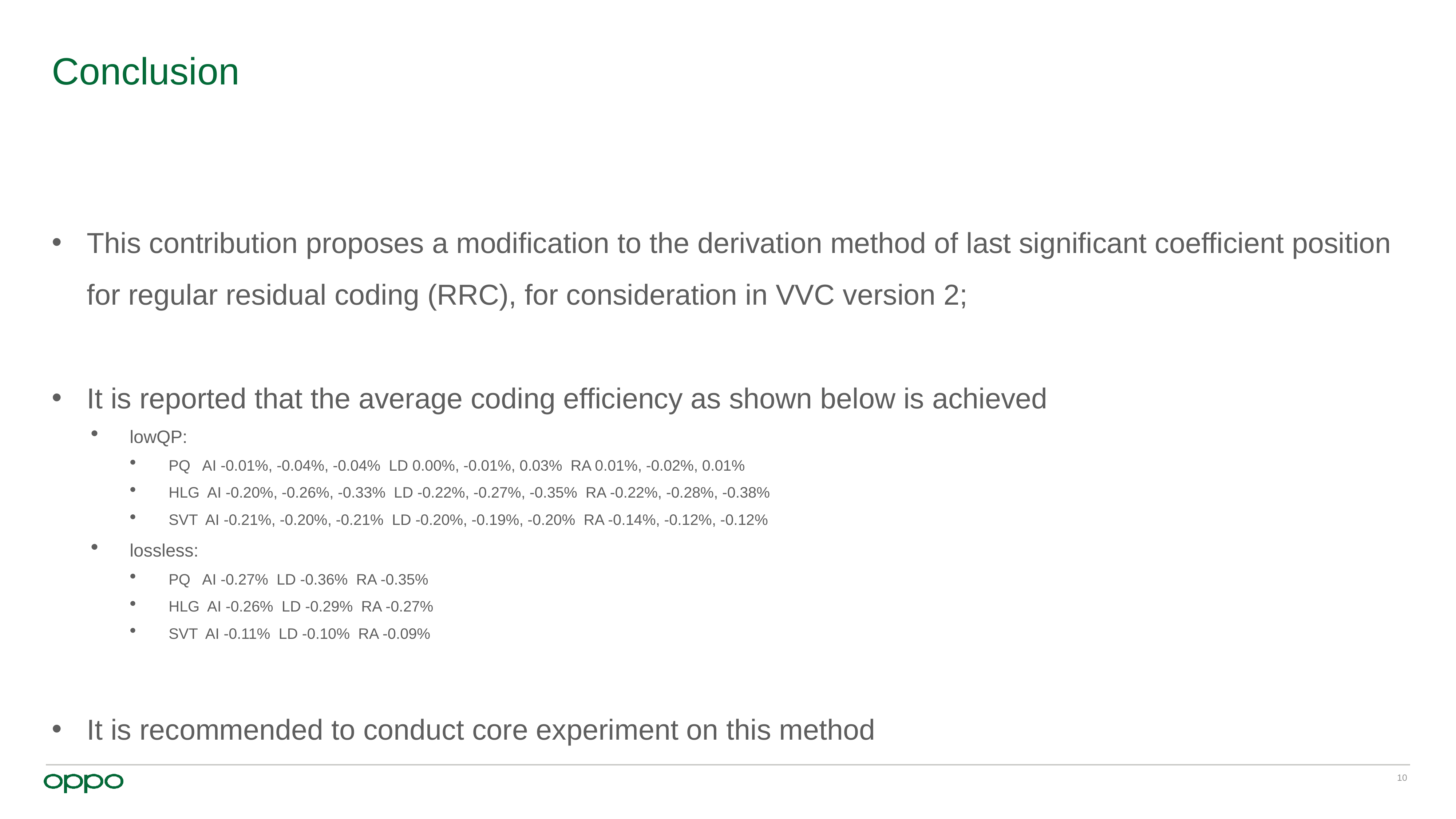

# Conclusion
This contribution proposes a modification to the derivation method of last significant coefficient position for regular residual coding (RRC), for consideration in VVC version 2;

It is reported that the average coding efficiency as shown below is achieved
lowQP:
PQ   AI -0.01%, -0.04%, -0.04%  LD 0.00%, -0.01%, 0.03%  RA 0.01%, -0.02%, 0.01%
HLG  AI -0.20%, -0.26%, -0.33%  LD -0.22%, -0.27%, -0.35%  RA -0.22%, -0.28%, -0.38%
SVT  AI -0.21%, -0.20%, -0.21%  LD -0.20%, -0.19%, -0.20%  RA -0.14%, -0.12%, -0.12%
lossless:
PQ   AI -0.27%  LD -0.36%  RA -0.35%
HLG  AI -0.26%  LD -0.29%  RA -0.27%
SVT  AI -0.11%  LD -0.10%  RA -0.09%

It is recommended to conduct core experiment on this method